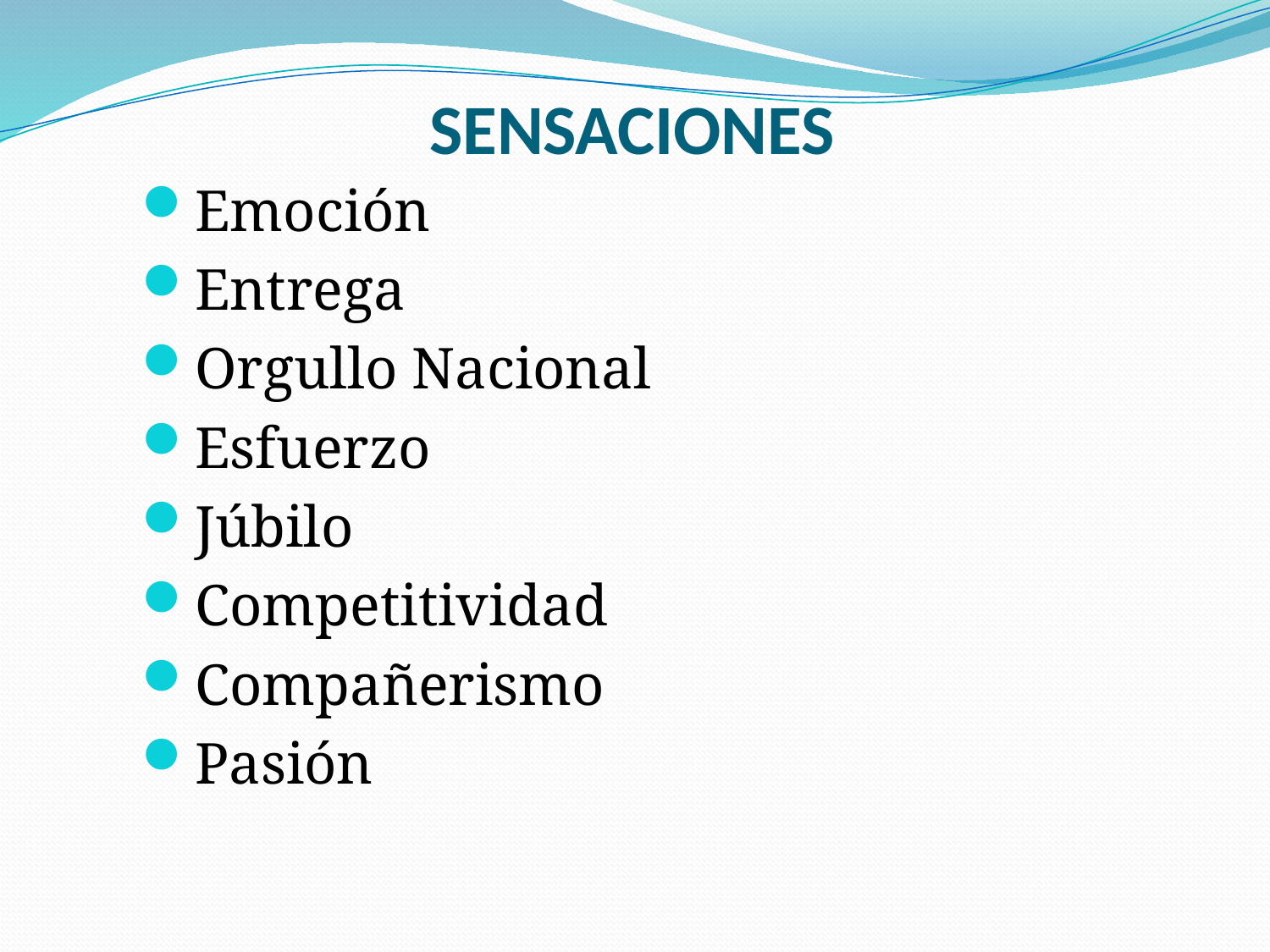

# SENSACIONES
Emoción
Entrega
Orgullo Nacional
Esfuerzo
Júbilo
Competitividad
Compañerismo
Pasión